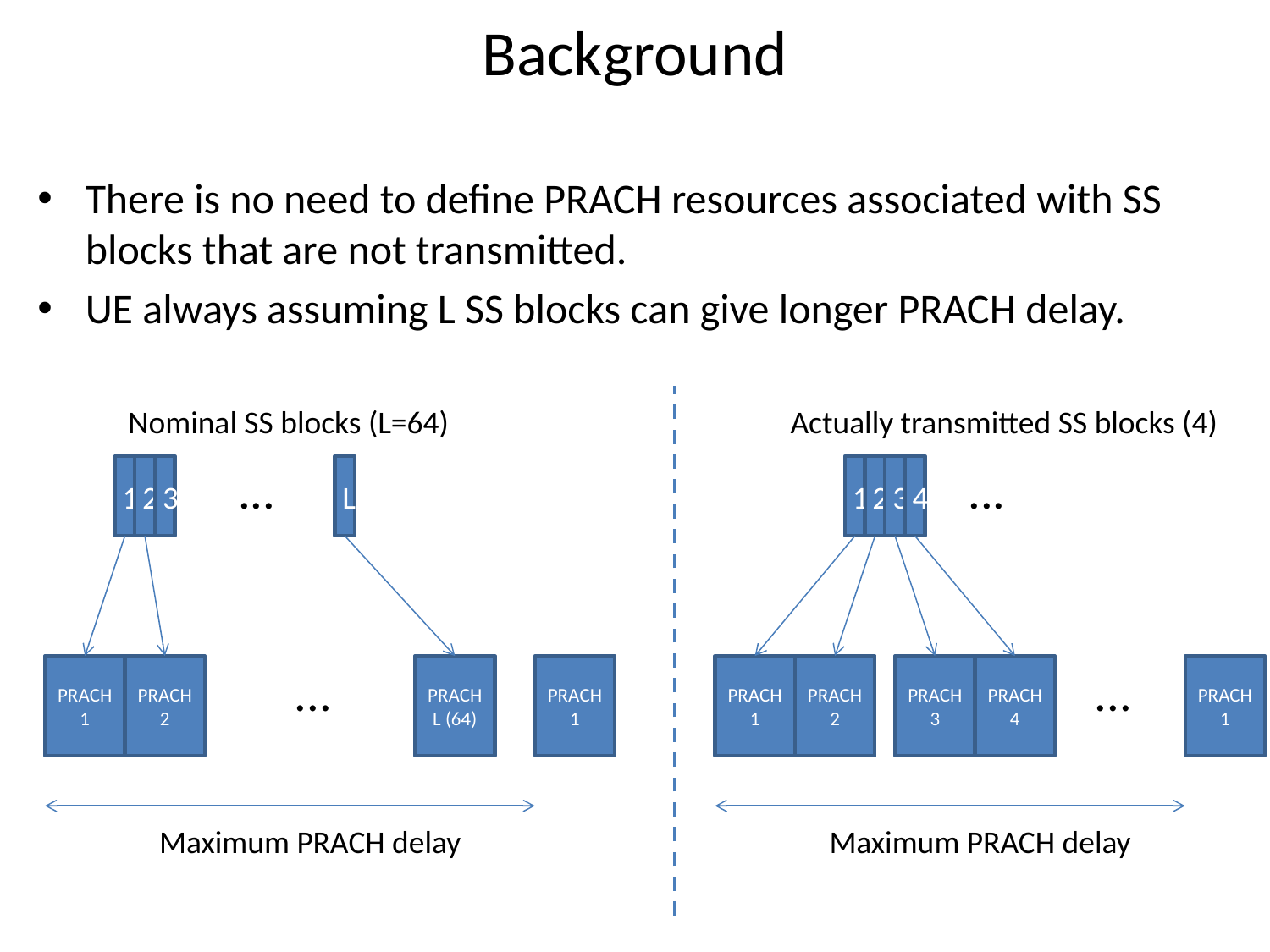

# Background

There is no need to define PRACH resources associated with SS blocks that are not transmitted.
UE always assuming L SS blocks can give longer PRACH delay.
Nominal SS blocks (L=64)
Actually transmitted SS blocks (4)
...
...
1
2
3
L
1
2
3
4
PRACH 1
PRACH 2
...
PRACH L (64)
PRACH 1
PRACH 1
PRACH 2
PRACH 3
PRACH 4
...
PRACH 1
Maximum PRACH delay
Maximum PRACH delay